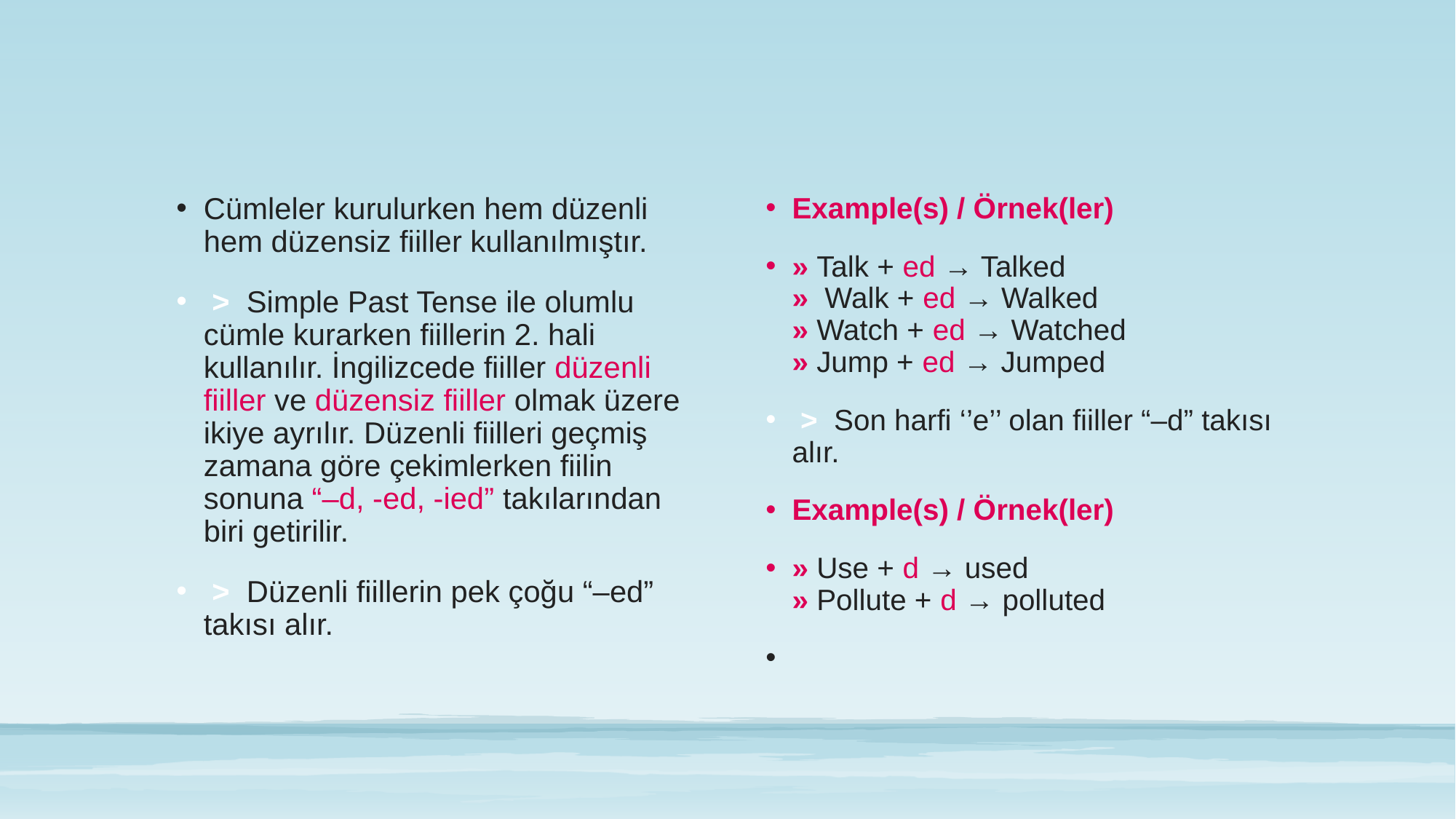

#
Cümleler kurulurken hem düzenli hem düzensiz fiiller kullanılmıştır.
 >  Simple Past Tense ile olumlu cümle kurarken fiillerin 2. hali kullanılır. İngilizcede fiiller düzenli fiiller ve düzensiz fiiller olmak üzere ikiye ayrılır. Düzenli fiilleri geçmiş zamana göre çekimlerken fiilin sonuna “–d, -ed, -ied” takılarından biri getirilir.
 >  Düzenli fiillerin pek çoğu “–ed” takısı alır.

Example(s) / Örnek(ler)
» Talk + ed → Talked
»  Walk + ed → Walked
» Watch + ed → Watched
» Jump + ed → Jumped
 >  Son harfi ‘’e’’ olan fiiller “–d” takısı alır.
Example(s) / Örnek(ler)
» Use + d → used
» Pollute + d → polluted